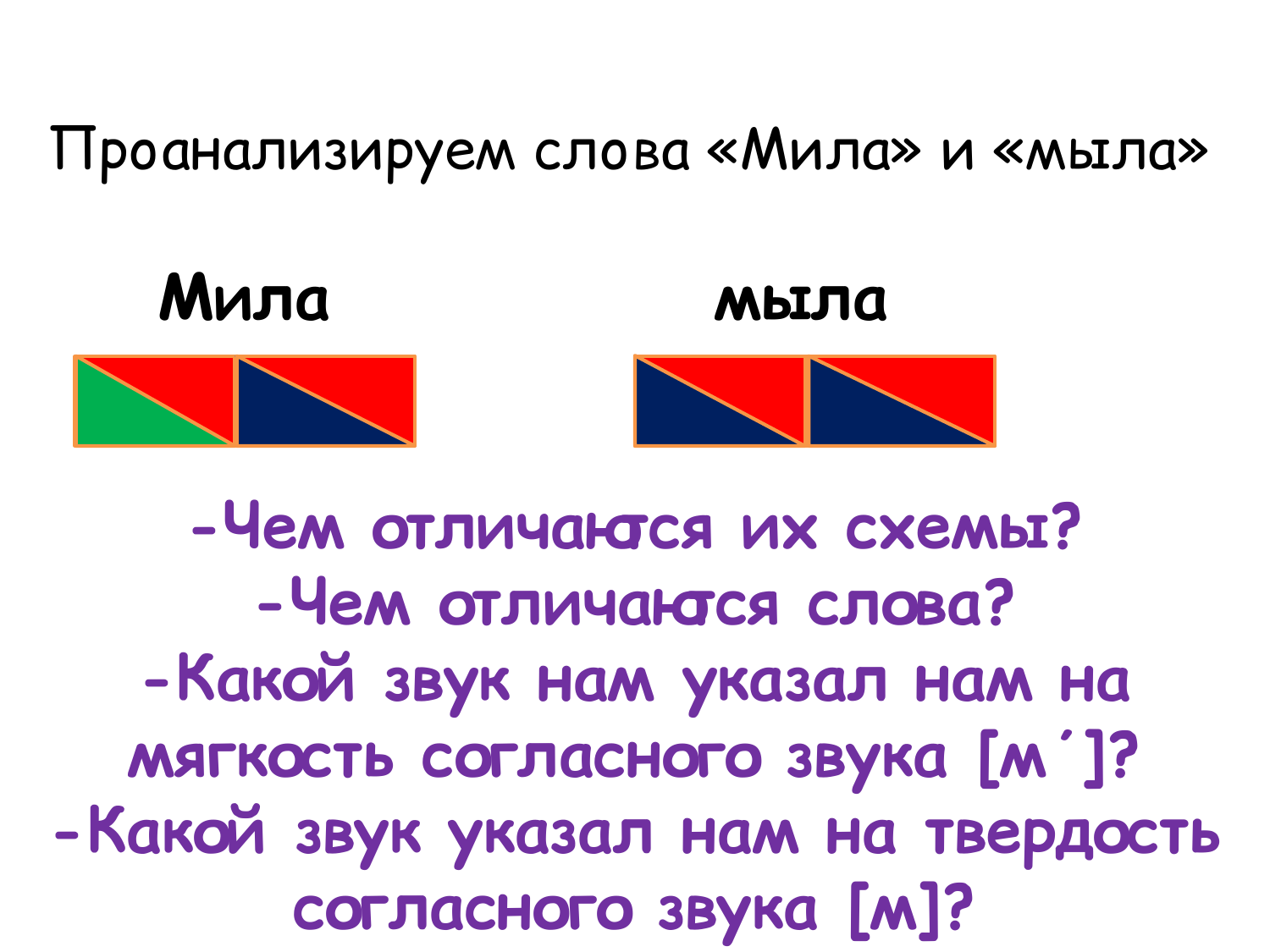

Проанализируем слова «Мила» и «мыла»

    Мила              мыла

-Чем отличаются их схемы?
-Чем отличаются слова?
-Какой звук нам указал нам на мягкость согласного звука [м΄]?
-Какой звук указал нам на твердость согласного звука [м]?